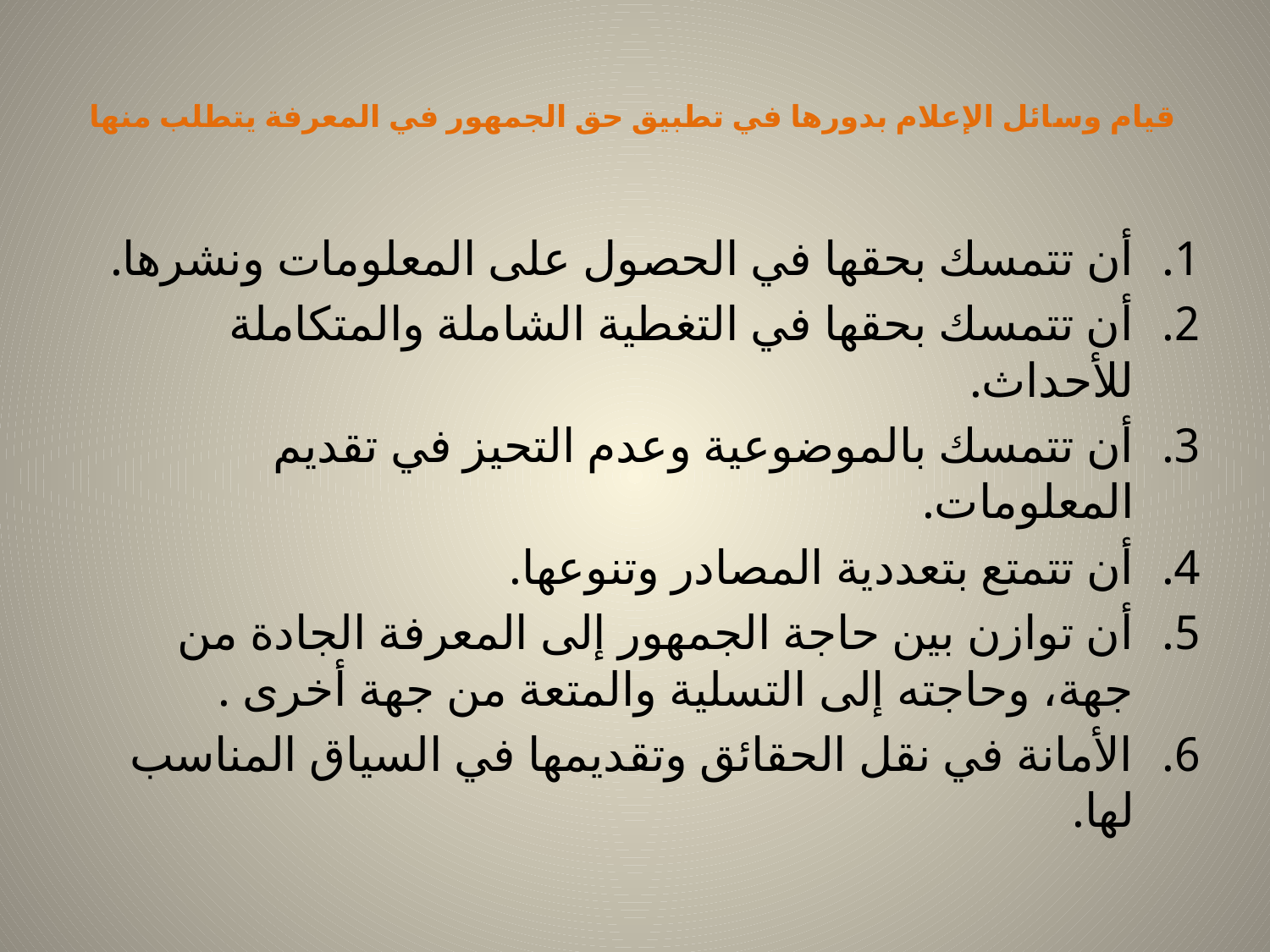

# قيام وسائل الإعلام بدورها في تطبيق حق الجمهور في المعرفة يتطلب منها
أن تتمسك بحقها في الحصول على المعلومات ونشرها.
أن تتمسك بحقها في التغطية الشاملة والمتكاملة للأحداث.
أن تتمسك بالموضوعية وعدم التحيز في تقديم المعلومات.
أن تتمتع بتعددية المصادر وتنوعها.
أن توازن بين حاجة الجمهور إلى المعرفة الجادة من جهة، وحاجته إلى التسلية والمتعة من جهة أخرى .
الأمانة في نقل الحقائق وتقديمها في السياق المناسب لها.